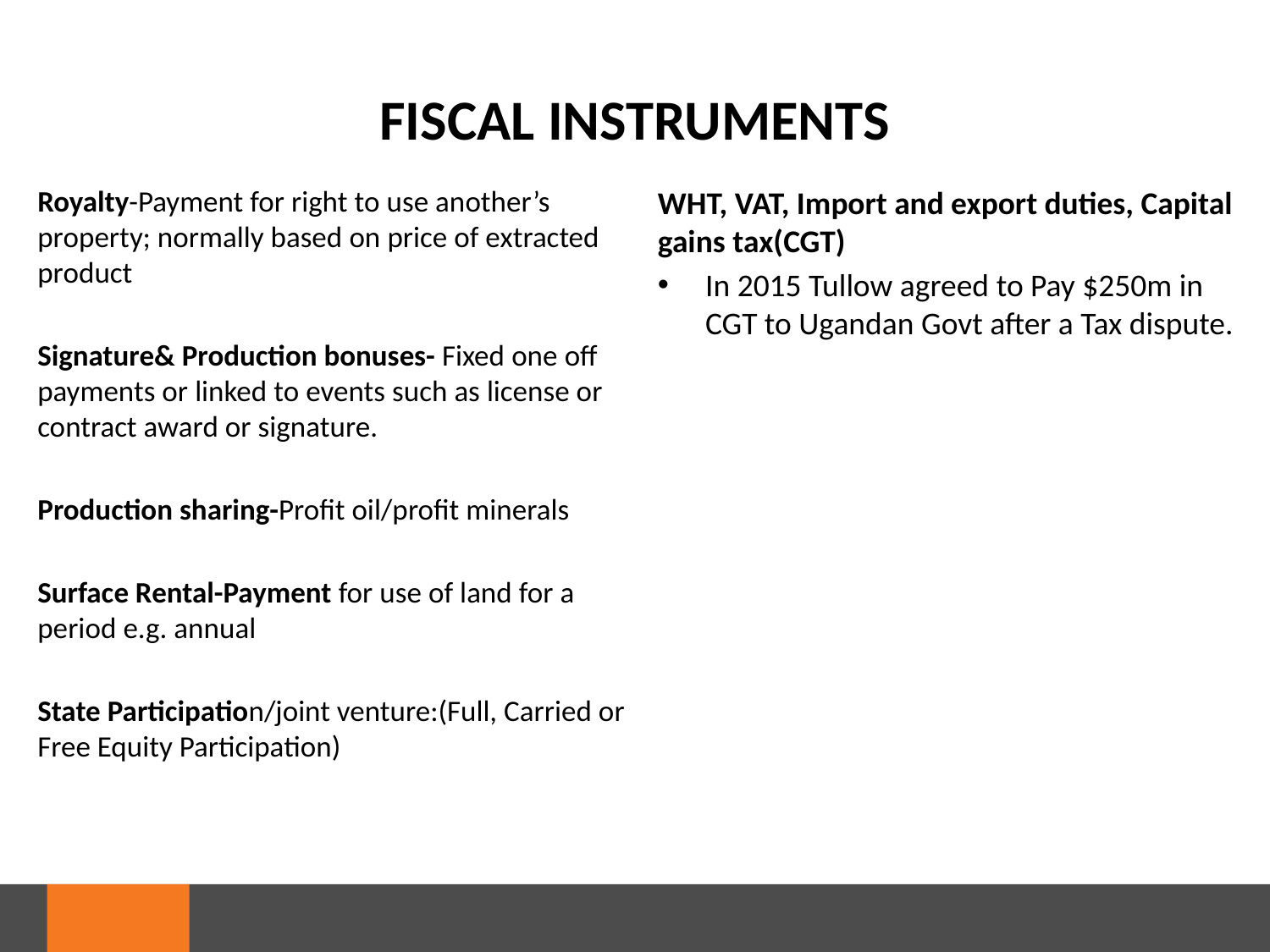

# FISCAL INSTRUMENTS
Royalty-Payment for right to use another’s property; normally based on price of extracted product

Signature& Production bonuses- Fixed one off payments or linked to events such as license or contract award or signature.

Production sharing-Profit oil/profit minerals

Surface Rental-Payment for use of land for a period e.g. annual

State Participation/joint venture:(Full, Carried or Free Equity Participation)

WHT, VAT, Import and export duties, Capital gains tax(CGT)
In 2015 Tullow agreed to Pay $250m in CGT to Ugandan Govt after a Tax dispute.